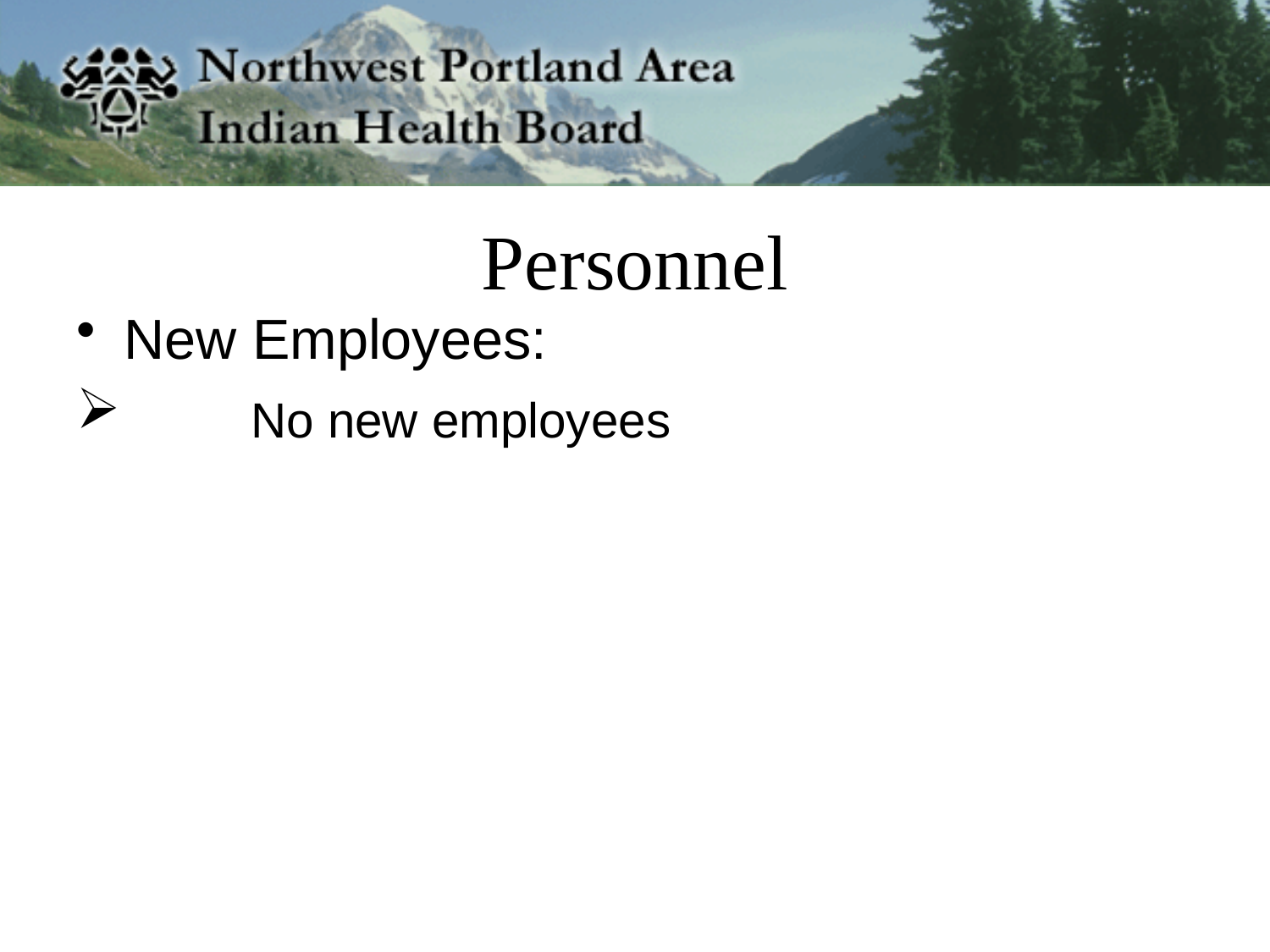

# Personnel
New Employees:
 	No new employees